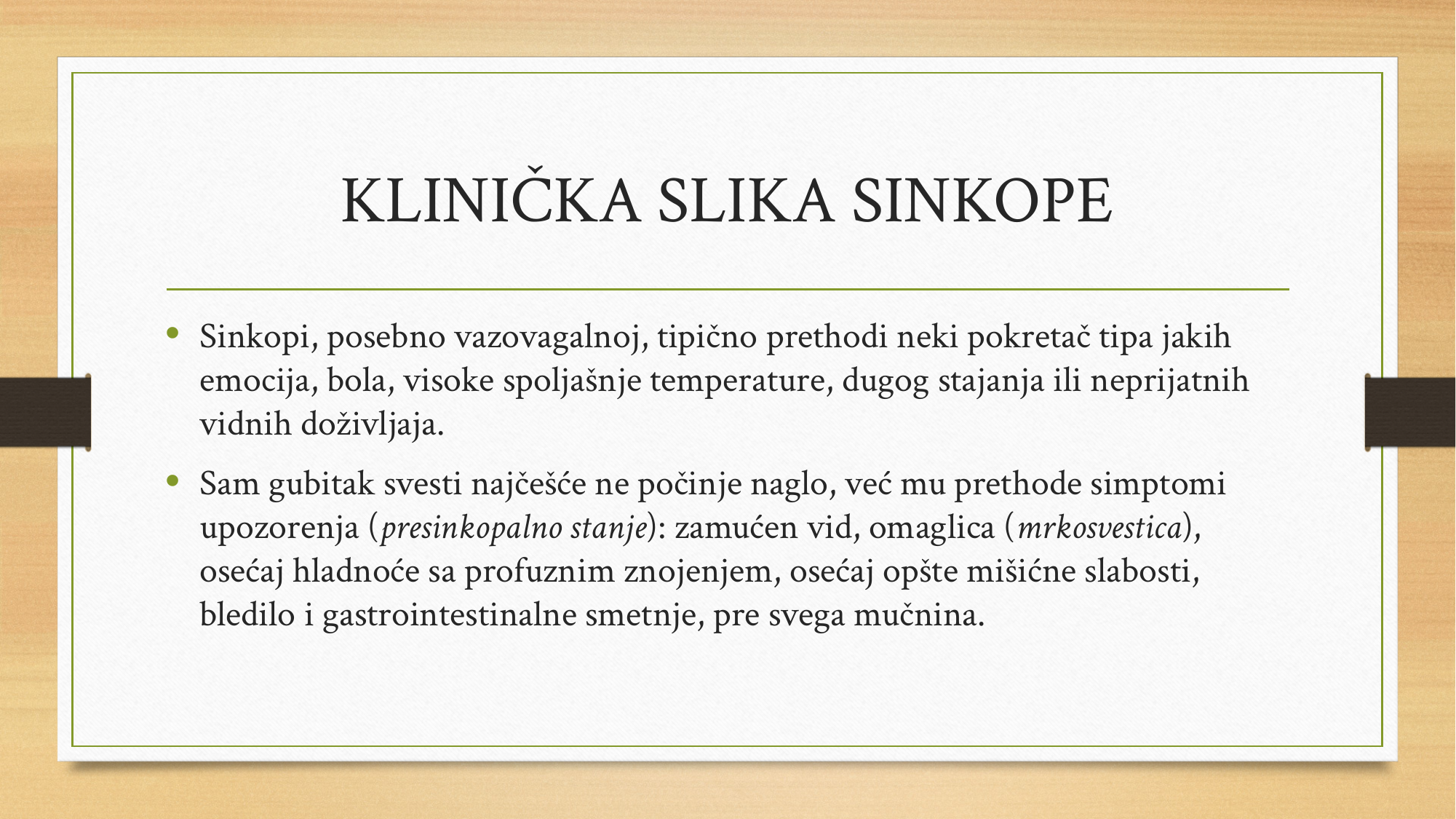

# KLINIČKA SLIKA SINKOPE
Sinkopi, posebno vazovagalnoj, tipično prethodi neki pokretač tipa jakih emocija, bola, visoke spoljašnje temperature, dugog stajanja ili neprijatnih vidnih doživljaja.
Sam gubitak svesti najčešće ne počinje naglo, već mu prethode simptomi upozorenja (presinkopalno stanje): zamućen vid, omaglica (mrkosvestica), osećaj hladnoće sa profuznim znojenjem, osećaj opšte mišićne slabosti, bledilo i gastrointestinalne smetnje, pre svega mučnina.